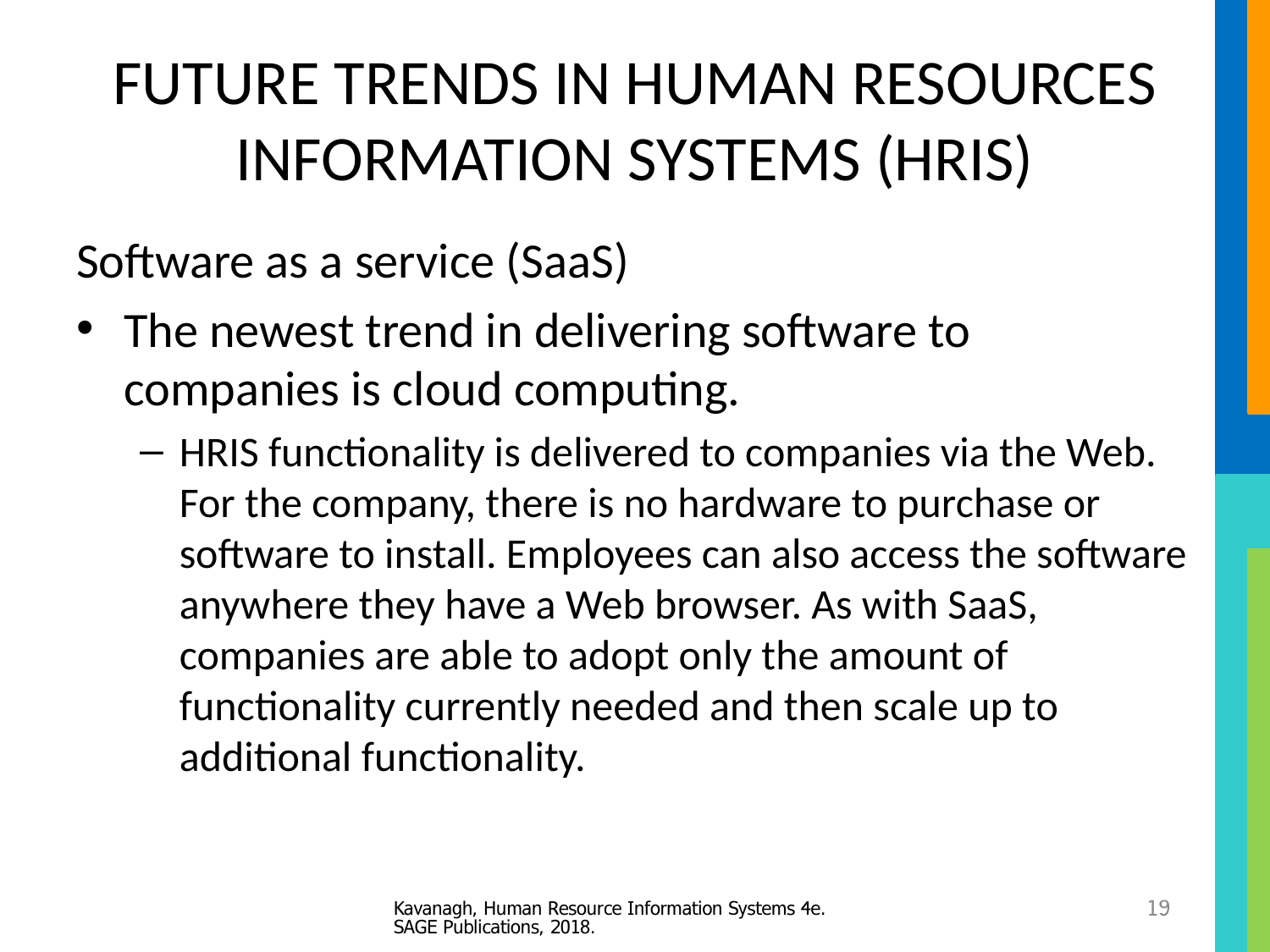

# FUTURE TRENDS IN HUMAN RESOURCES INFORMATION SYSTEMS (HRIS)
Software as a service (SaaS)
The newest trend in delivering software to companies is cloud computing.
HRIS functionality is delivered to companies via the Web. For the company, there is no hardware to purchase or software to install. Employees can also access the software anywhere they have a Web browser. As with SaaS, companies are able to adopt only the amount of functionality currently needed and then scale up to additional functionality.
Kavanagh, Human Resource Information Systems 4e. SAGE Publications, 2018.
19